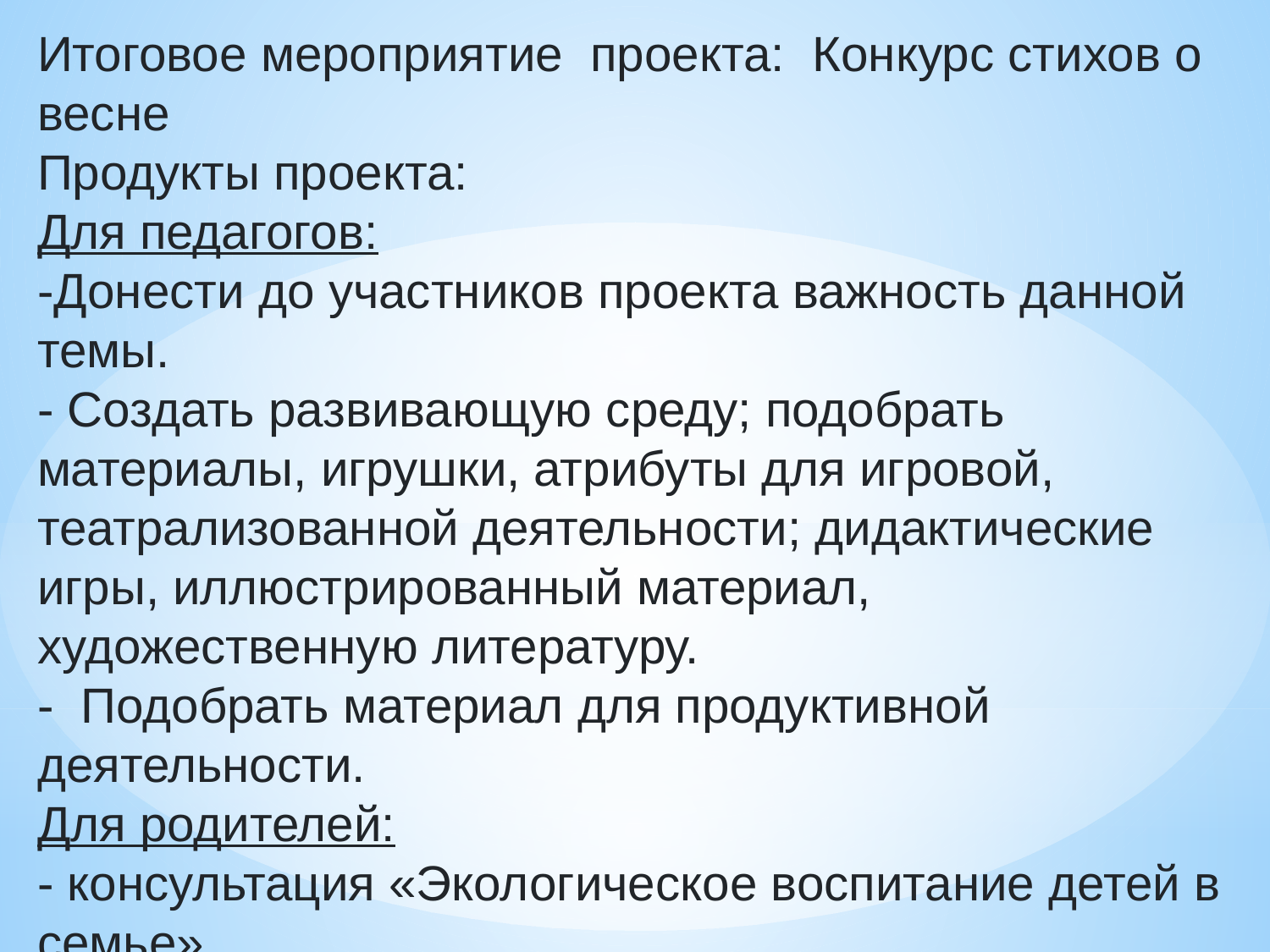

Итоговое мероприятие  проекта:  Конкурс стихов о весне
Продукты проекта:
Для педагогов:
-Донести до участников проекта важность данной темы.
- Создать развивающую среду; подобрать материалы, игрушки, атрибуты для игровой, театрализованной деятельности; дидактические игры, иллюстрированный материал, художественную литературу.
-  Подобрать материал для продуктивной деятельности.
Для родителей:
- консультация «Экологическое воспитание детей в семье»,
- консультация «Весенний лед-источник повышенной опасности»!